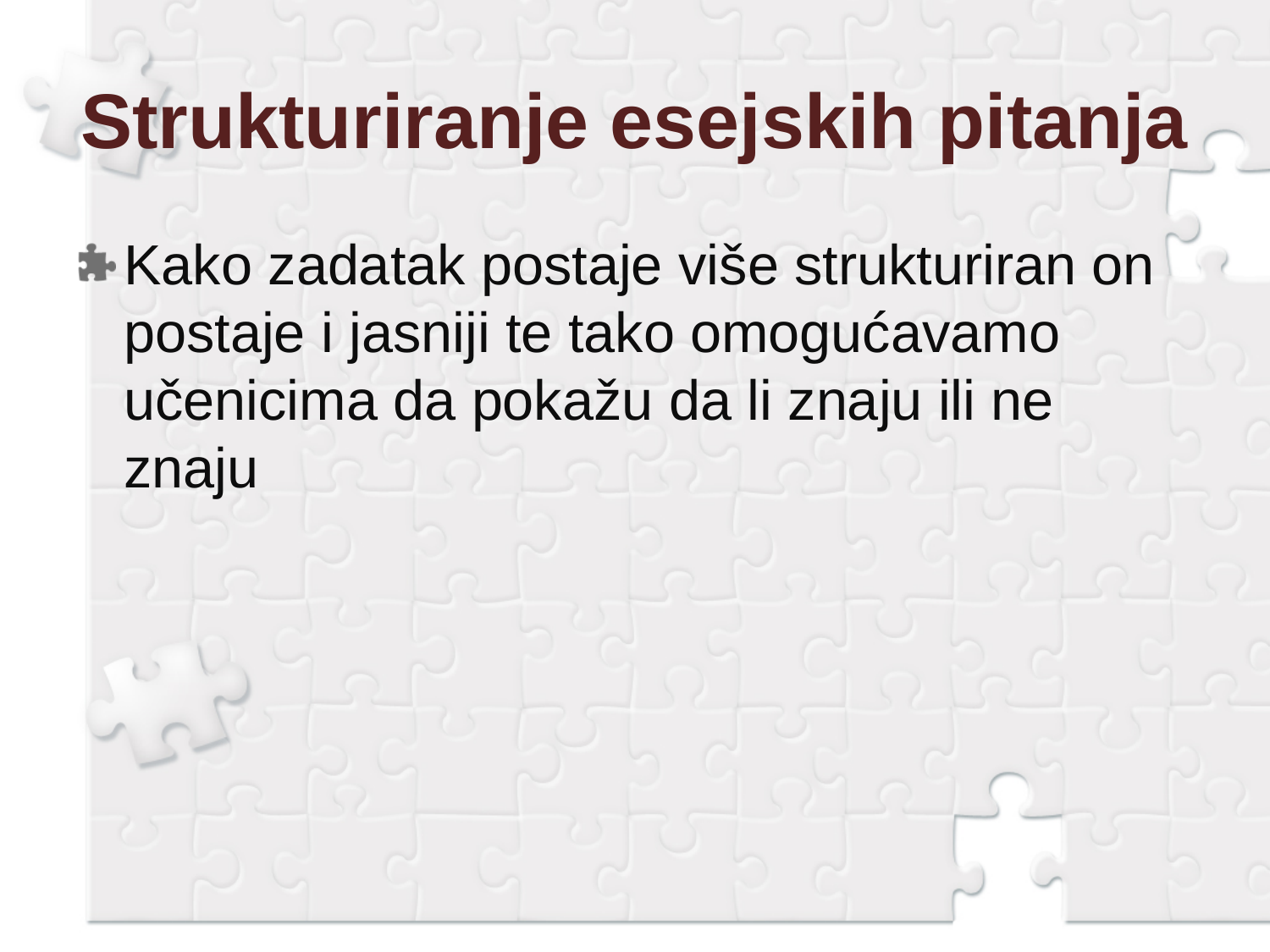

# Strukturiranje esejskih pitanja
Kako zadatak postaje više strukturiran on postaje i jasniji te tako omogućavamo učenicima da pokažu da li znaju ili ne znaju